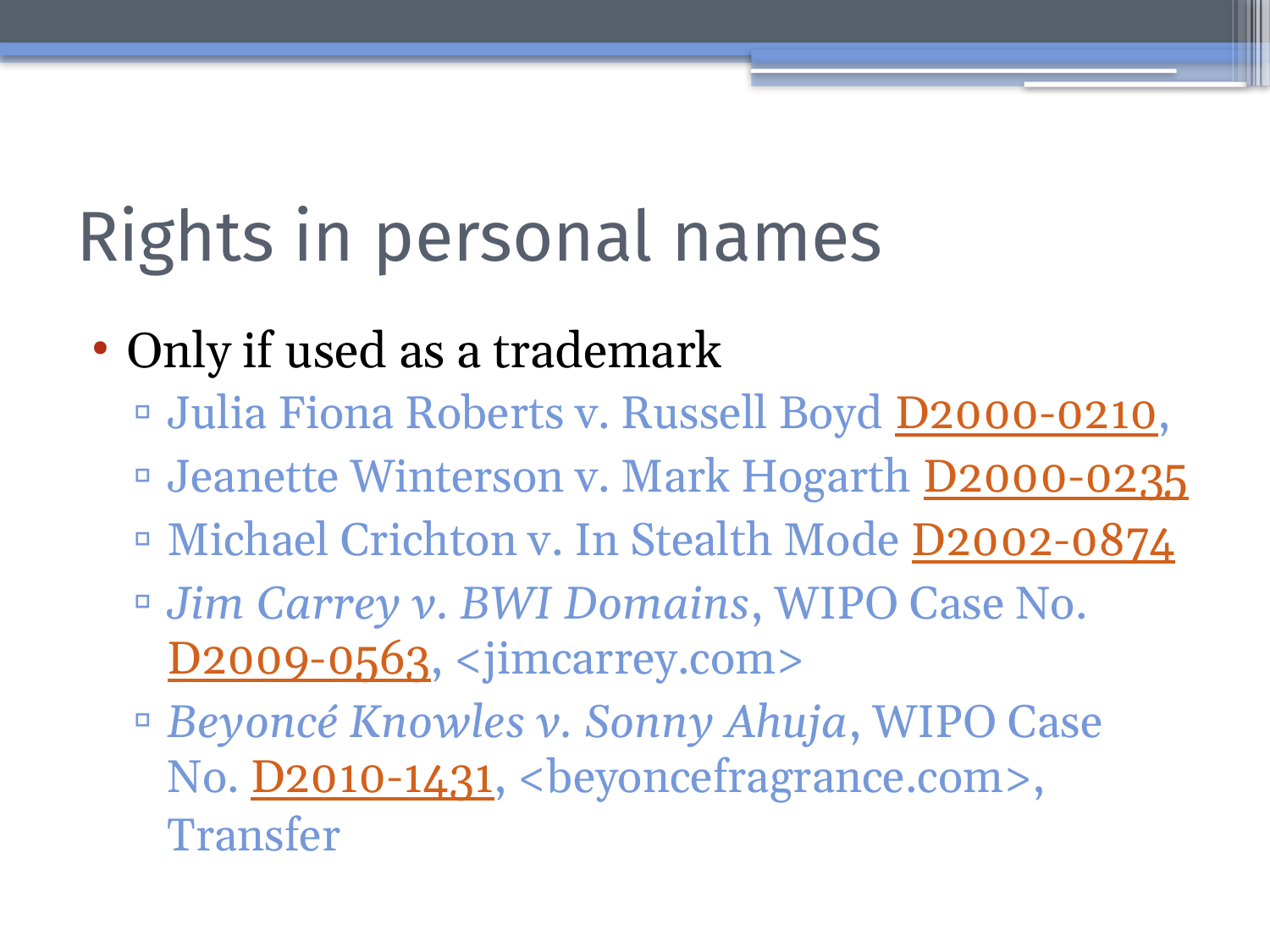

# Rights in personal names
Only if used as a trademark
Julia Fiona Roberts v. Russell Boyd D2000-0210,
Jeanette Winterson v. Mark Hogarth D2000-0235
Michael Crichton v. In Stealth Mode D2002-0874
Jim Carrey v. BWI Domains, WIPO Case No. D2009-0563, <jimcarrey.com>
Beyoncé Knowles v. Sonny Ahuja, WIPO Case No. D2010-1431, <beyoncefragrance.com>, Transfer